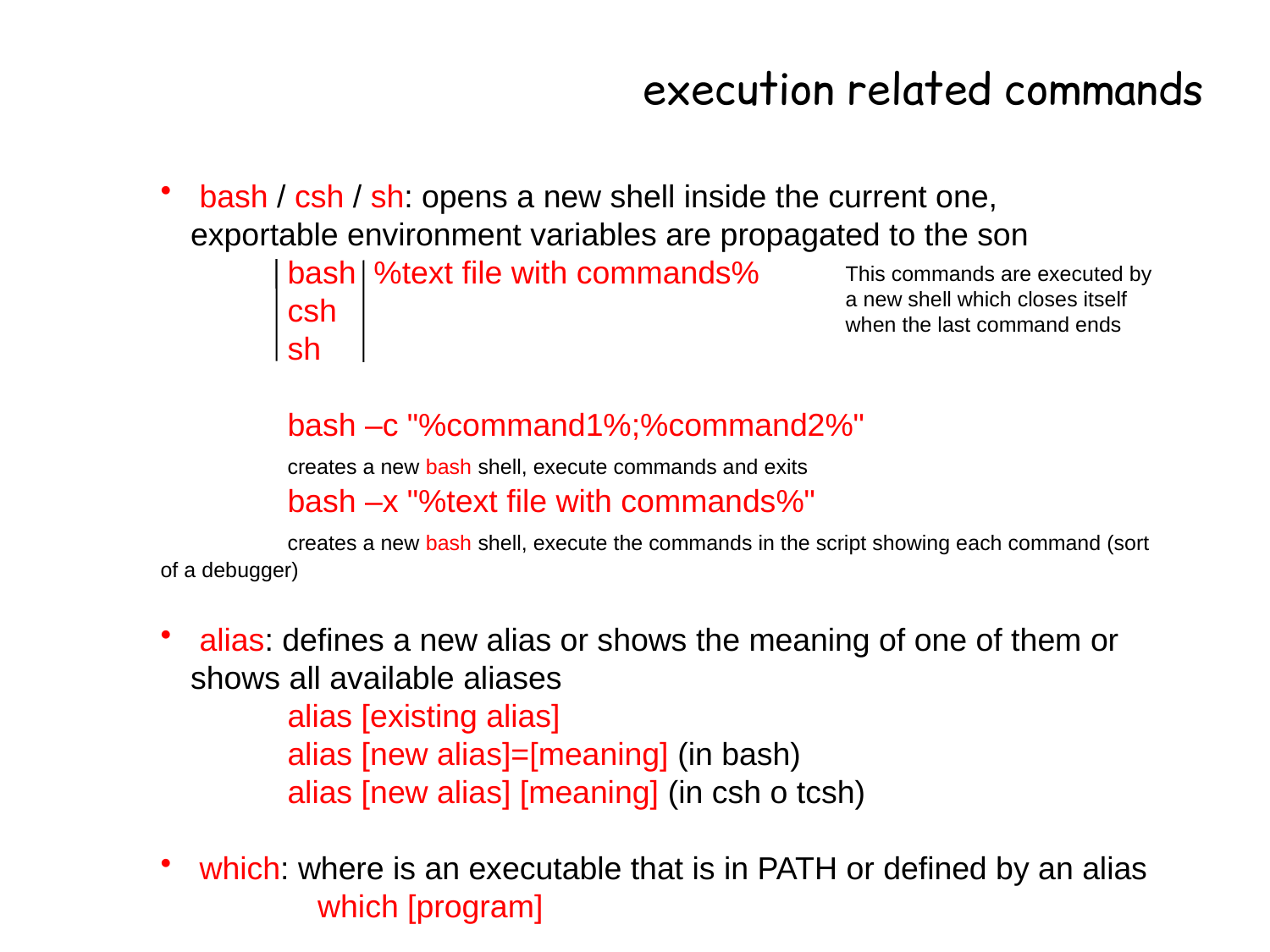

execution related commands
 bash / csh / sh: opens a new shell inside the current one, exportable environment variables are propagated to the son
	bash  %text file with commands%
	csh
	sh

	bash –c "%command1%;%command2%"
	creates a new bash shell, execute commands and exits
	bash –x "%text file with commands%"
	creates a new bash shell, execute the commands in the script showing each command (sort of a debugger)

 alias: defines a new alias or shows the meaning of one of them or shows all available aliases
	alias [existing alias]
	alias [new alias]=[meaning] (in bash)
	alias [new alias] [meaning] (in csh o tcsh)

 which: where is an executable that is in PATH or defined by an alias	which [program]
This commands are executed by a new shell which closes itself when the last command ends